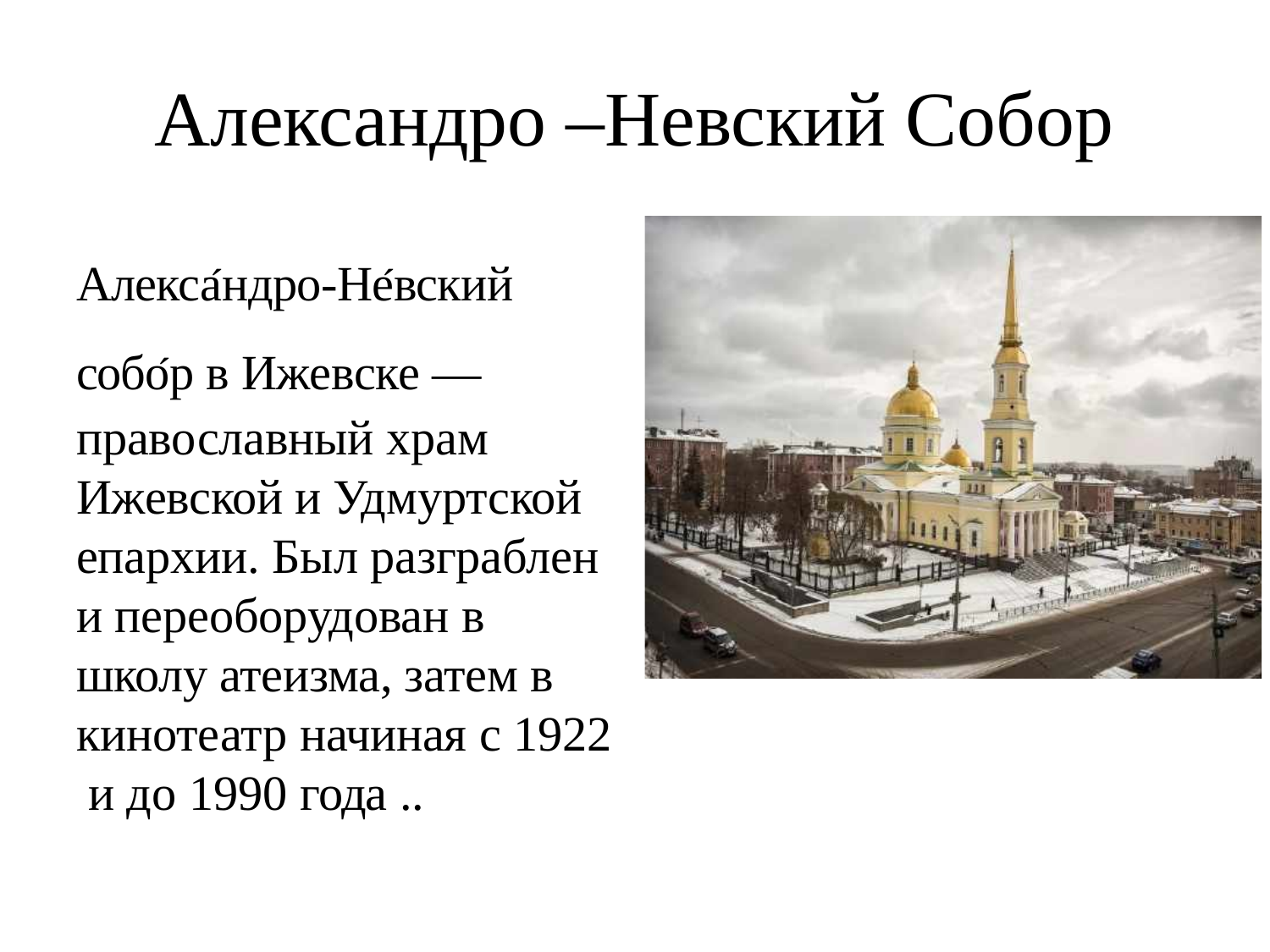

# Александро –Невский Собор

Алекса́ндро-Не́вский  собо́р в Ижевске —  православный храм  Ижевской и Удмуртской  епархии. Был разграблен  и переоборудован в  школу атеизма, затем в  кинотеатр начиная с 1922  и до 1990 года ..